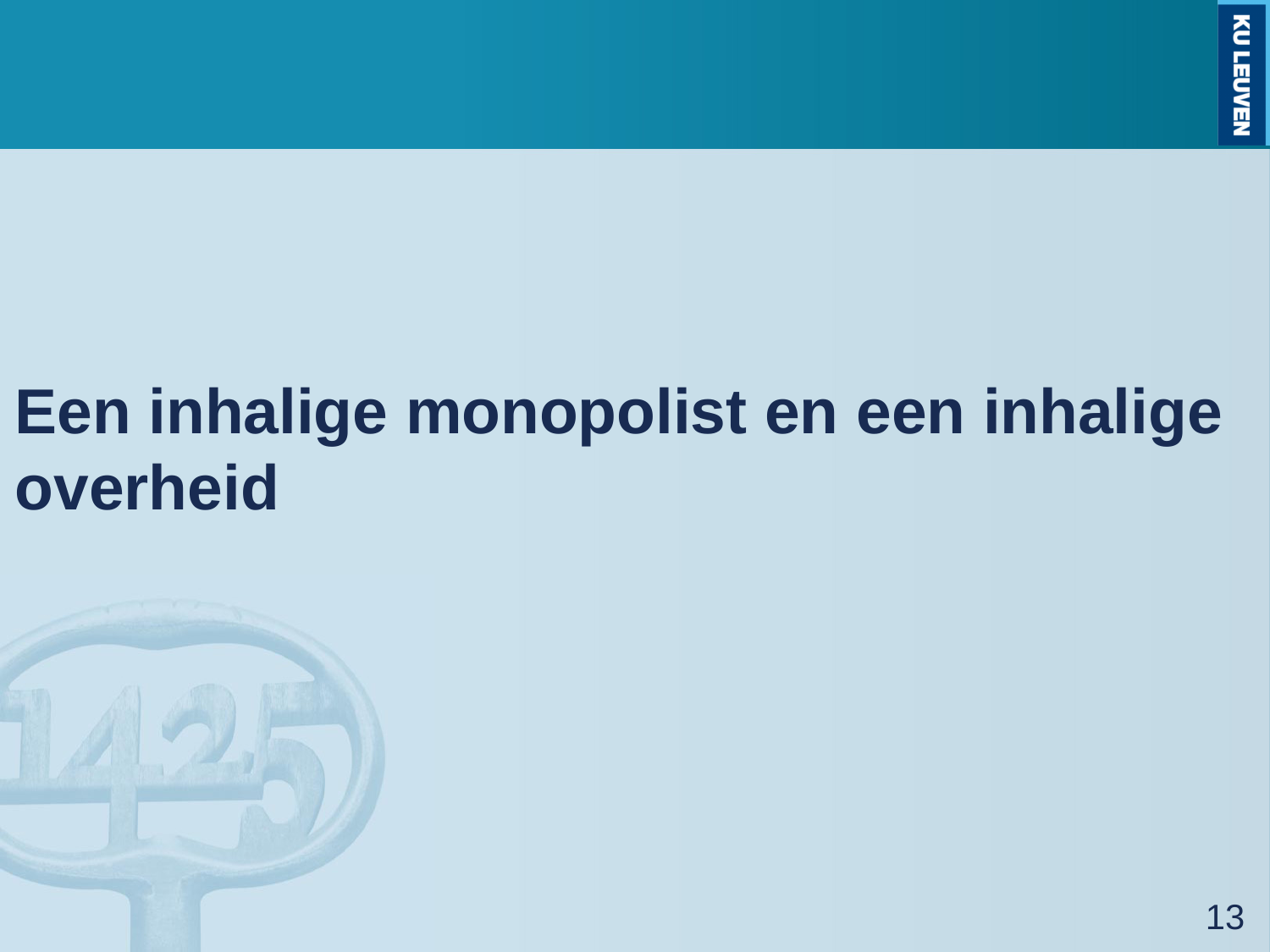

# Een inhalige monopolist en een inhalige overheid

13